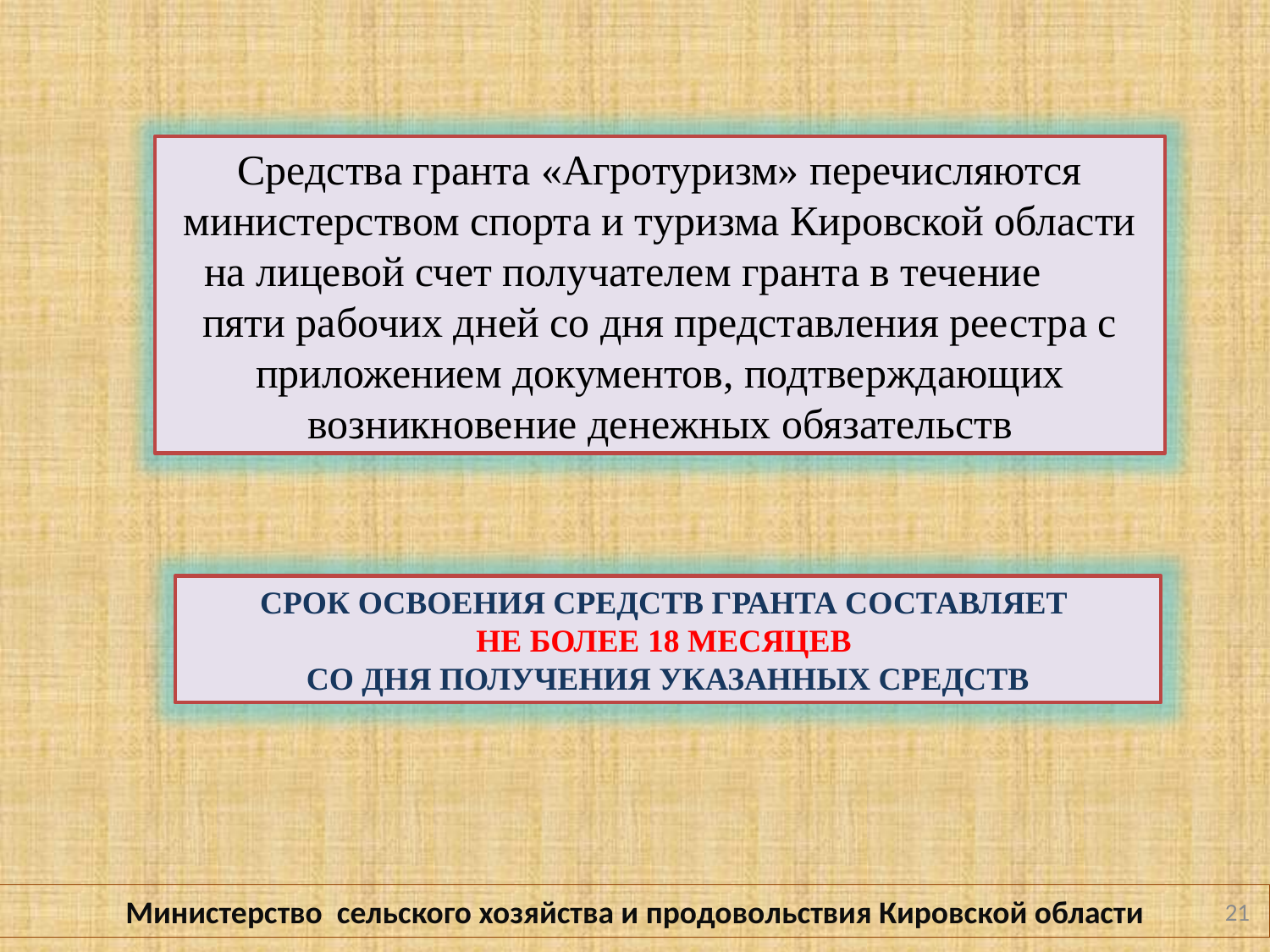

Средства гранта «Агротуризм» перечисляются министерством спорта и туризма Кировской области на лицевой счет получателем гранта в течение        пяти рабочих дней со дня представления реестра с приложением документов, подтверждающих возникновение денежных обязательств
СРОК ОСВОЕНИЯ СРЕДСТВ ГРАНТА СОСТАВЛЯЕТ
НЕ БОЛЕЕ 18 МЕСЯЦЕВ
СО ДНЯ ПОЛУЧЕНИЯ УКАЗАННЫХ СРЕДСТВ
Министерство  сельского хозяйства и продовольствия Кировской области
21